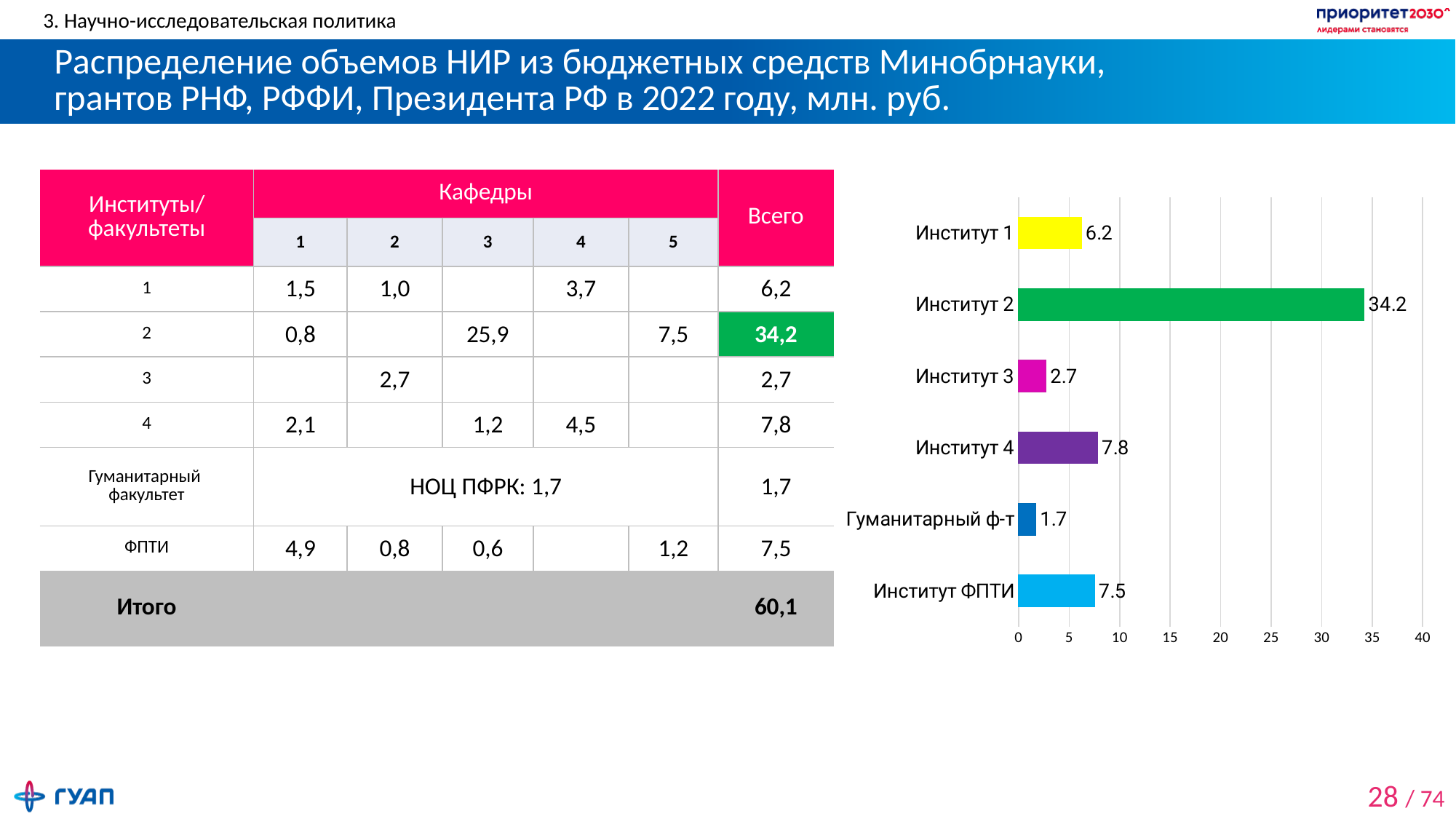

3. Научно-исследовательская политика
# Распределение объемов НИР из бюджетных средств Минобрнауки, грантов РНФ, РФФИ, Президента РФ в 2022 году, млн. руб.
| Институты/ факультеты | Кафедры |  |  |  |  | Всего |
| --- | --- | --- | --- | --- | --- | --- |
|  | 1 | 2 | 3 | 4 | 5 |  |
| 1 | 1,5 | 1,0 |  | 3,7 |  | 6,2 |
| 2 | 0,8 |  | 25,9 |  | 7,5 | 34,2 |
| 3 |  | 2,7 |  |  |  | 2,7 |
| 4 | 2,1 |  | 1,2 | 4,5 |  | 7,8 |
| Гуманитарный факультет | НОЦ ПФРК: 1,7 |  |  |  |  | 1,7 |
| ФПТИ | 4,9 | 0,8 | 0,6 |  | 1,2 | 7,5 |
| Итого |  |  |  |  |  | 60,1 |

### Chart

| Category |  |
|---|---|
| Институт ФПТИ | 7.5 |
| Гуманитарный ф-т | 1.7 |
| Институт 4 | 7.8 |
| Институт 3 | 2.7 |
| Институт 2 | 34.2 |
| Институт 1 | 6.2 |